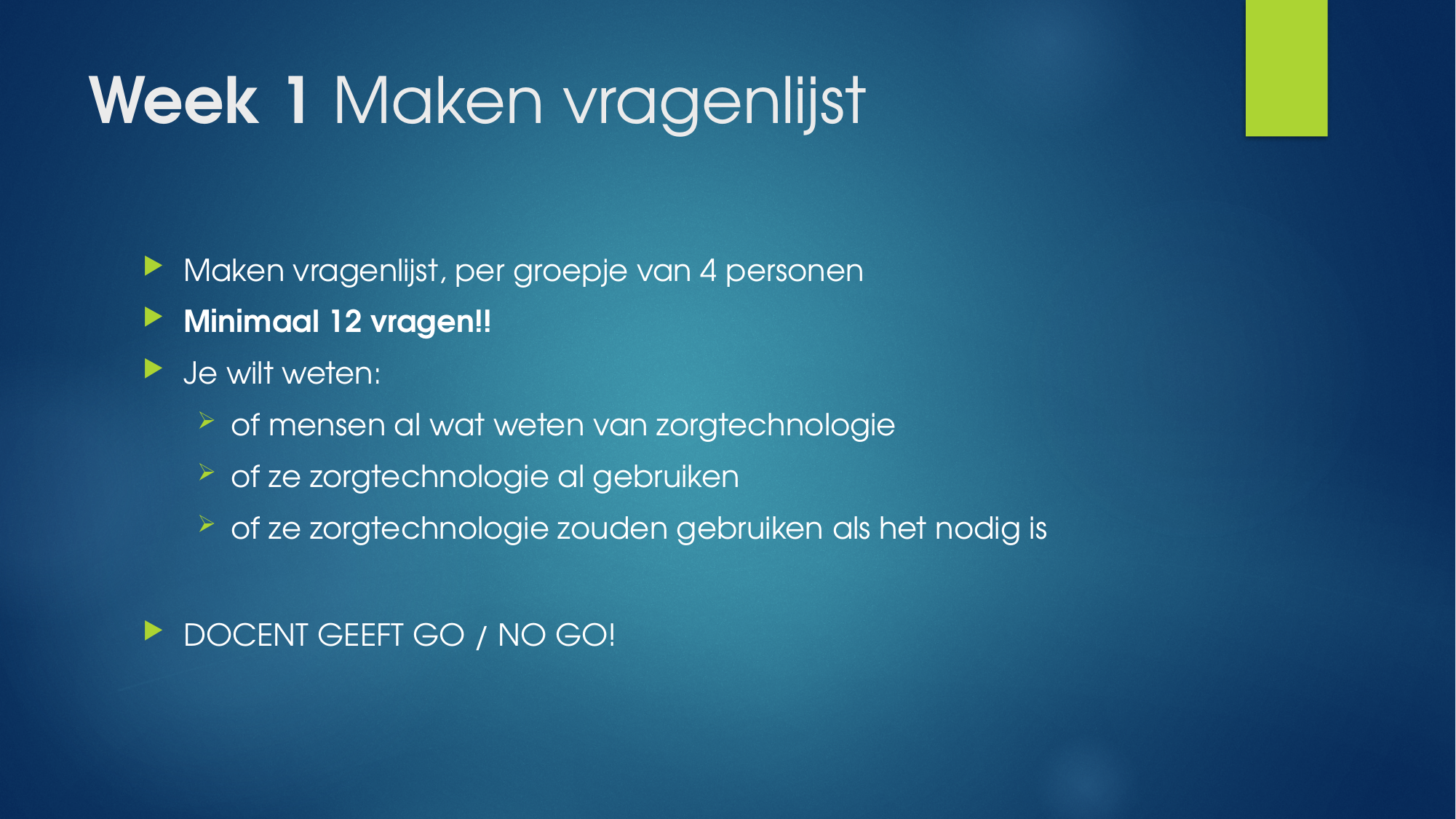

# Week 1 Maken vragenlijst
Maken vragenlijst, per groepje van 4 personen
Minimaal 12 vragen!!
Je wilt weten:
of mensen al wat weten van zorgtechnologie
of ze zorgtechnologie al gebruiken
of ze zorgtechnologie zouden gebruiken als het nodig is

DOCENT GEEFT GO / NO GO!